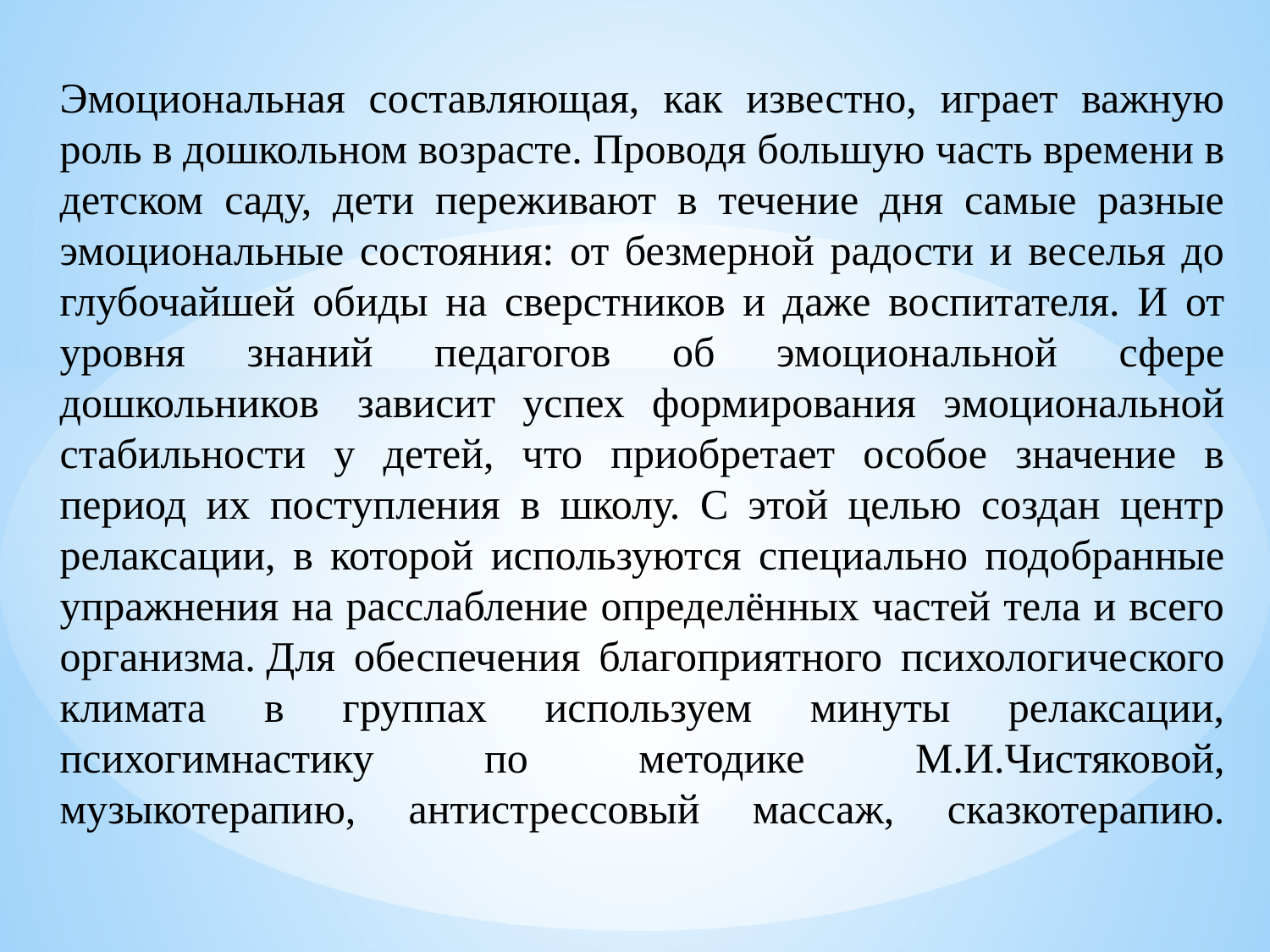

Эмоциональная составляющая, как известно, играет важную роль в дошкольном возрасте. Проводя большую часть времени в детском саду, дети переживают в течение дня самые разные эмоциональные состояния: от безмерной радости и веселья до глубочайшей обиды на сверстников и даже воспитателя. И от уровня знаний педагогов об эмоциональной сфере дошкольников  зависит успех формирования эмоциональной стабильности у детей, что приобретает особое значение в период их поступления в школу. С этой целью создан центр релаксации, в которой используются специально подобранные упражнения на расслабление определённых частей тела и всего организма. Для обеспечения благоприятного психологического климата в группах используем минуты релаксации, психогимнастику по методике М.И.Чистяковой, музыкотерапию, антистрессовый массаж, сказкотерапию.